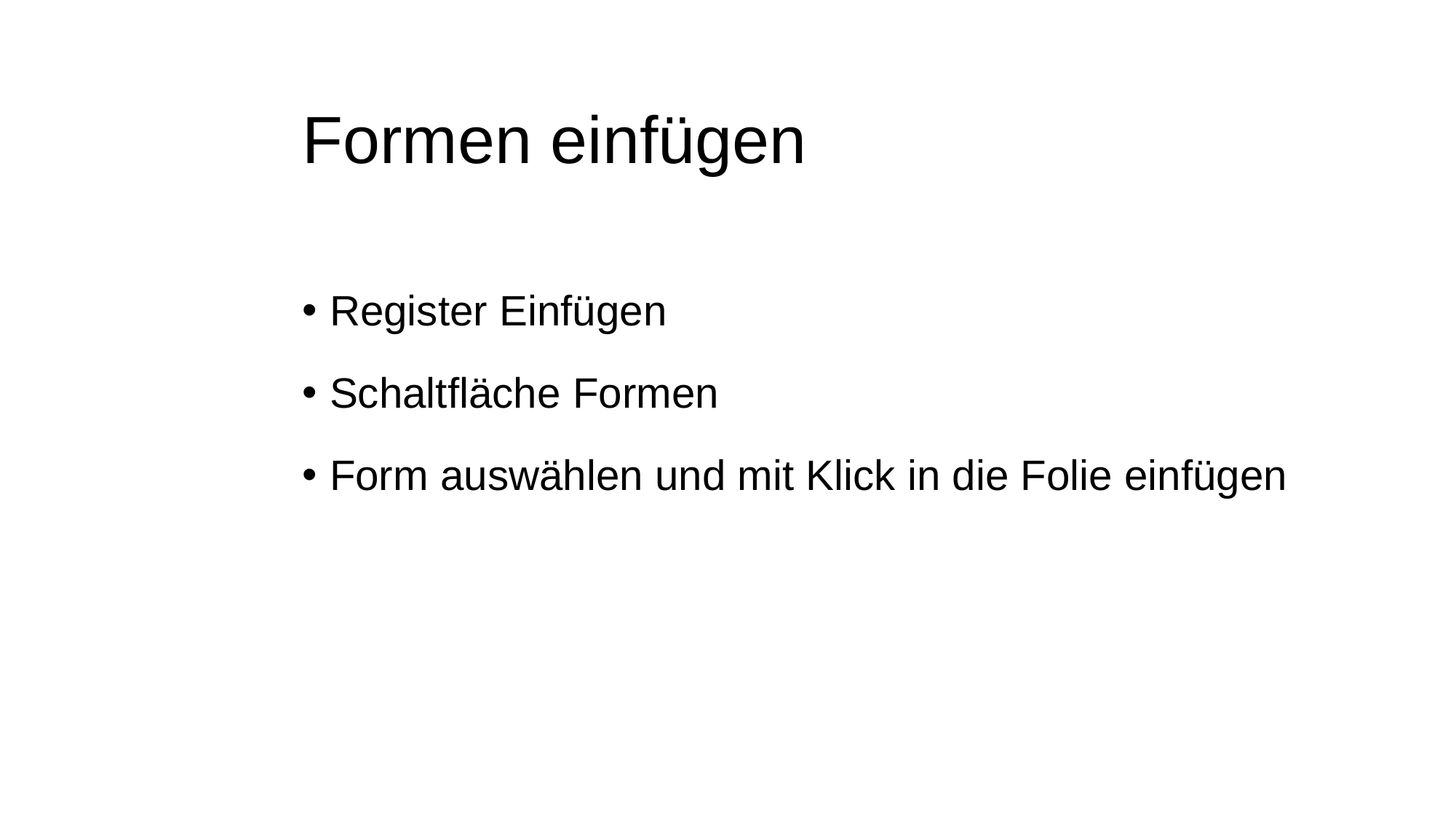

# Formen einfügen
Register Einfügen
Schaltfläche Formen
Form auswählen und mit Klick in die Folie einfügen